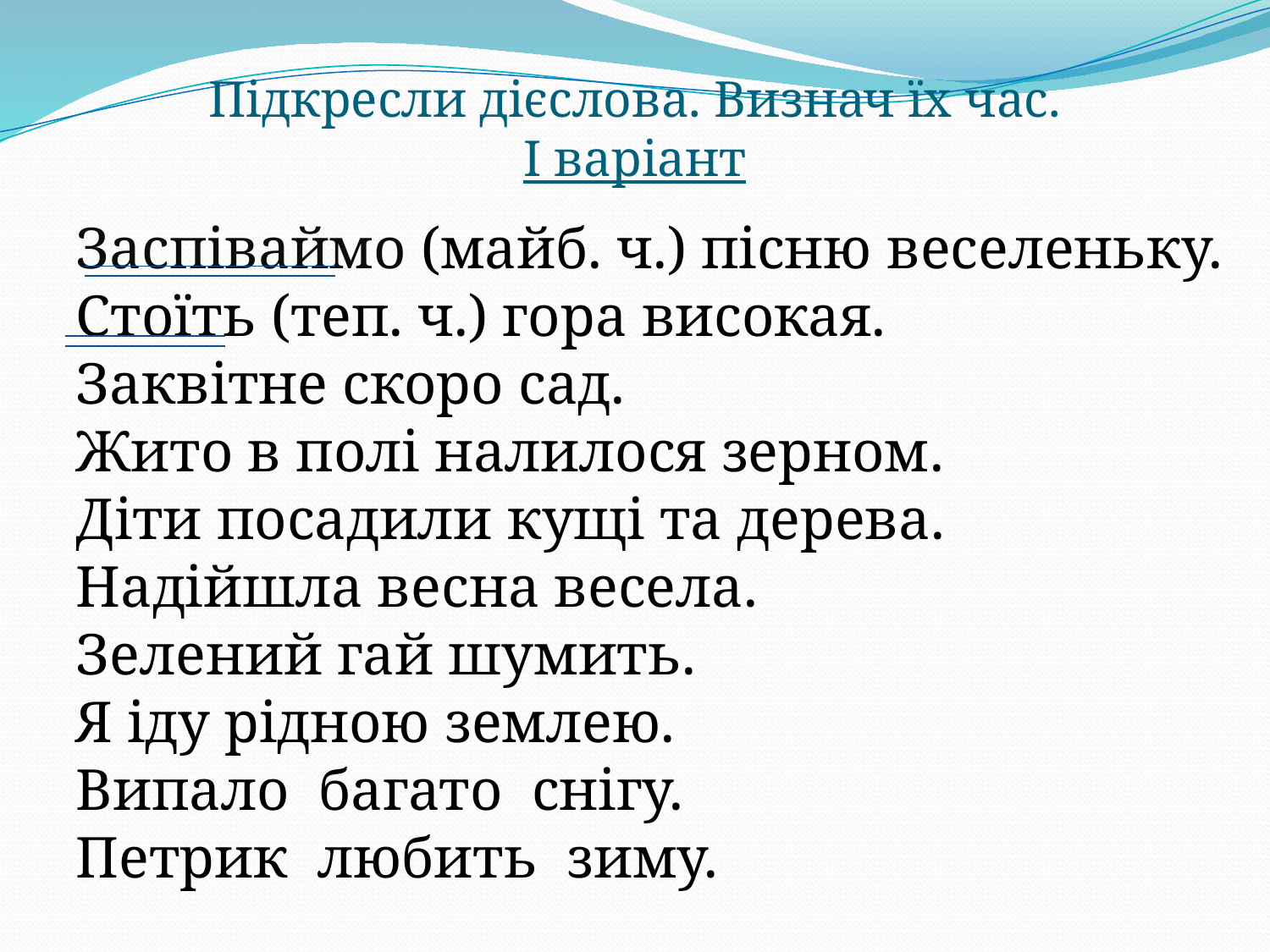

# Підкресли дієслова. Визнач їх час. І варіант
Заспіваймо (майб. ч.) пісню веселеньку.
Стоїть (теп. ч.) гора високая.
Заквітне скоро сад.
Жито в полі налилося зерном.
Діти посадили кущі та дерева.
Надійшла весна весела.
Зелений гай шумить.
Я іду рідною землею.
Випало  багато  снігу.
Петрик  любить  зиму.